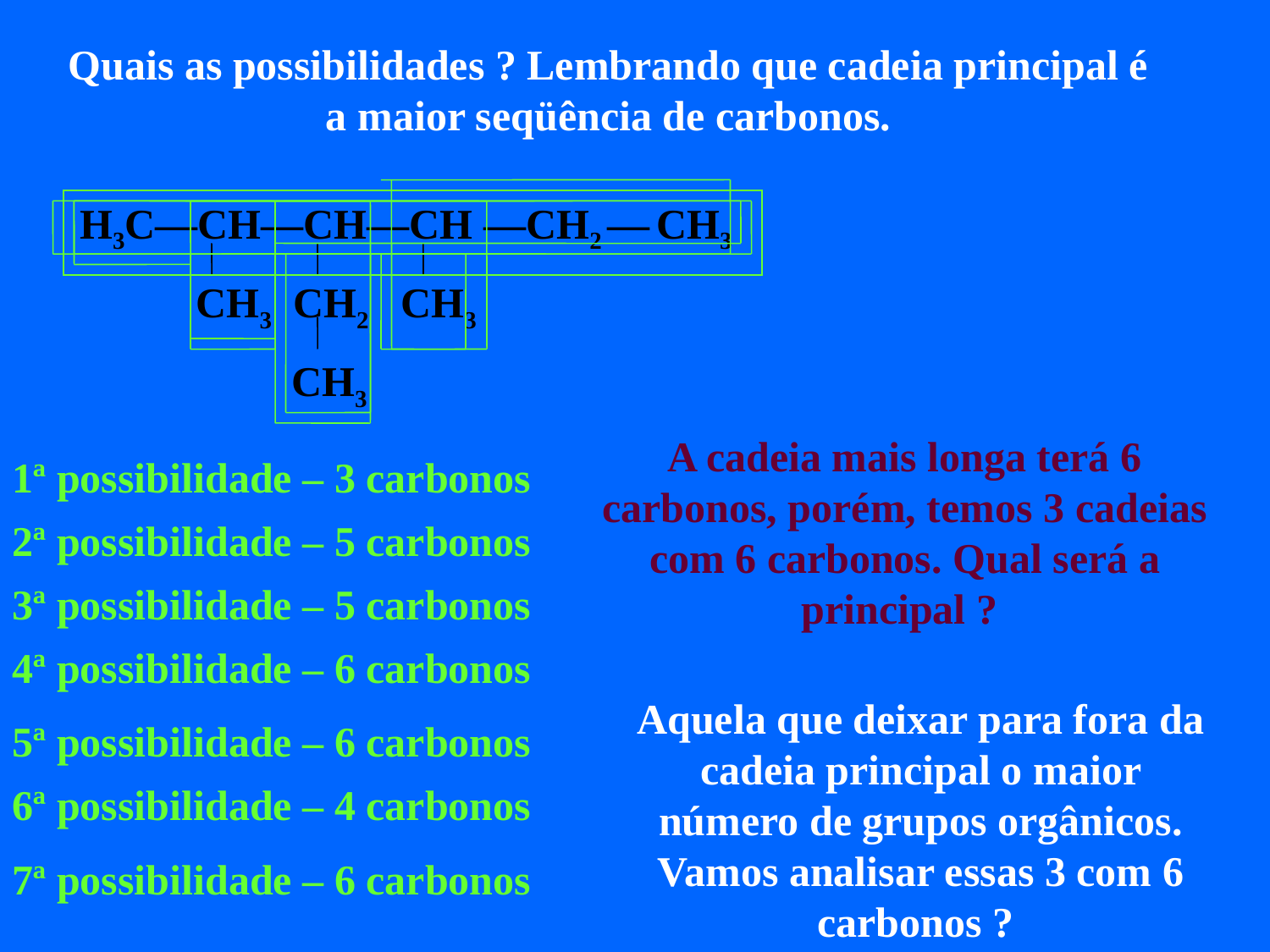

Quais as possibilidades ? Lembrando que cadeia principal é a maior seqüência de carbonos.

H3C—CH—CH—CH —CH2 — CH3
           CH3  CH2   CH3
                    CH3

A cadeia mais longa terá 6 carbonos, porém, temos 3 cadeias com 6 carbonos. Qual será a principal ?
1ª possibilidade – 3 carbonos
2ª possibilidade – 5 carbonos
3ª possibilidade – 5 carbonos
4ª possibilidade – 6 carbonos
Aquela que deixar para fora da cadeia principal o maior número de grupos orgânicos. Vamos analisar essas 3 com 6 carbonos ?
5ª possibilidade – 6 carbonos
6ª possibilidade – 4 carbonos
7ª possibilidade – 6 carbonos